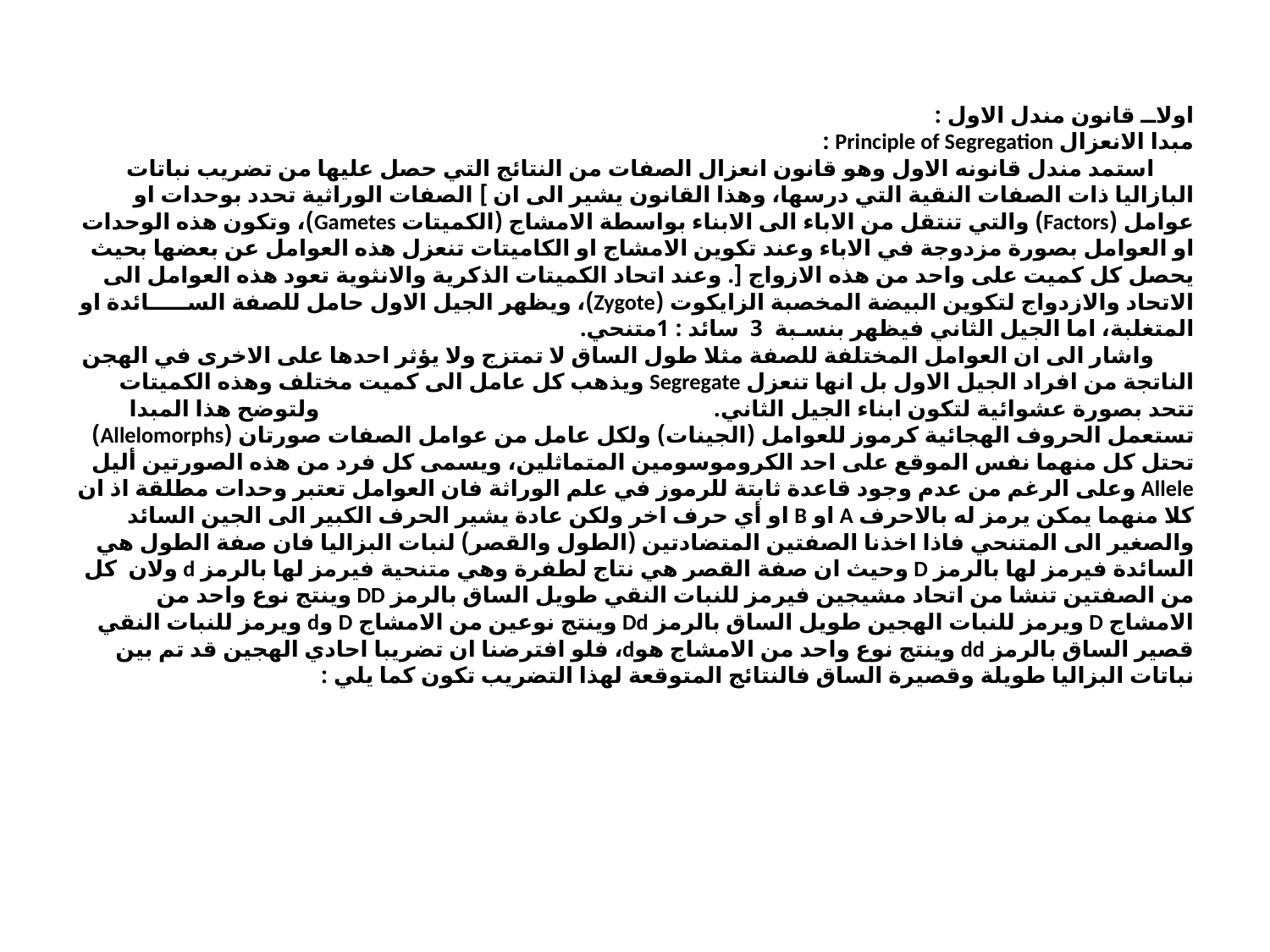

# اولاــ قانون مندل الاول : مبدا الانعزال Principle of Segregation : استمد مندل قانونه الاول وهو قانون انعزال الصفات من النتائج التي حصل عليها من تضريب نباتات البازاليا ذات الصفات النقية التي درسها، وهذا القانون يشير الى ان ] الصفات الوراثية تحدد بوحدات او عوامل (Factors) والتي تنتقل من الاباء الى الابناء بواسطة الامشاج (الكميتات Gametes)، وتكون هذه الوحدات او العوامل بصورة مزدوجة في الاباء وعند تكوين الامشاج او الكاميتات تنعزل هذه العوامل عن بعضها بحيث يحصل كل كميت على واحد من هذه الازواج [. وعند اتحاد الكميتات الذكرية والانثوية تعود هذه العوامل الى الاتحاد والازدواج لتكوين البيضة المخصبة الزايكوت (Zygote)، ويظهر الجيل الاول حامل للصفة الســـــائدة او المتغلبة، اما الجيل الثاني فيظهر بنسـبة  3  سائد : 1متنحي. واشار الى ان العوامل المختلفة للصفة مثلا طول الساق لا تمتزج ولا يؤثر احدها على الاخرى في الهجن الناتجة من افراد الجيل الاول بل انها تنعزل Segregate ويذهب كل عامل الى كميت مختلف وهذه الكميتات تتحد بصورة عشوائية لتكون ابناء الجيل الثاني.                                                                     ولتوضح هذا المبدا تستعمل الحروف الهجائية كرموز للعوامل (الجينات) ولكل عامل من عوامل الصفات صورتان (Allelomorphs) تحتل كل منهما نفس الموقع على احد الكروموسومين المتماثلين، ويسمى كل فرد من هذه الصورتين أليل Allele وعلى الرغم من عدم وجود قاعدة ثابتة للرموز في علم الوراثة فان العوامل تعتبر وحدات مطلقة اذ ان كلا منهما يمكن يرمز له بالاحرف A او B او أي حرف اخر ولكن عادة يشير الحرف الكبير الى الجين السائد والصغير الى المتنحي فاذا اخذنا الصفتين المتضادتين (الطول والقصر) لنبات البزاليا فان صفة الطول هي السائدة فيرمز لها بالرمز D وحيث ان صفة القصر هي نتاج لطفرة وهي متنحية فيرمز لها بالرمز d ولان  كل من الصفتين تنشا من اتحاد مشيجين فيرمز للنبات النقي طويل الساق بالرمز DD وينتج نوع واحد من الامشاج D ويرمز للنبات الهجين طويل الساق بالرمز Dd وينتج نوعين من الامشاج D وd ويرمز للنبات النقي قصير الساق بالرمز dd وينتج نوع واحد من الامشاج هوd، فلو افترضنا ان تضريبا احادي الهجين قد تم بين نباتات البزاليا طويلة وقصيرة الساق فالنتائج المتوقعة لهذا التضريب تكون كما يلي :